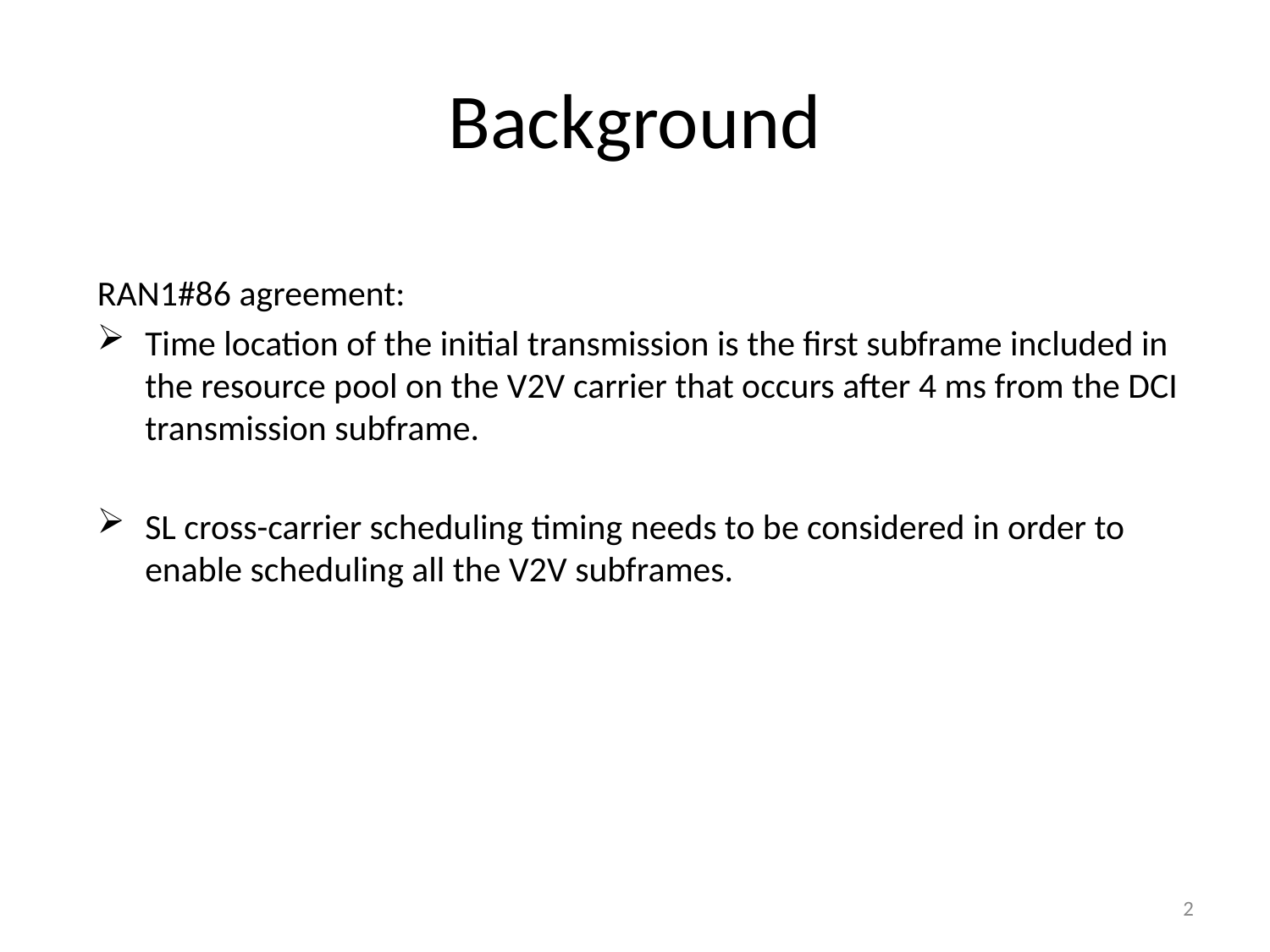

# Background
RAN1#86 agreement:
Time location of the initial transmission is the first subframe included in the resource pool on the V2V carrier that occurs after 4 ms from the DCI transmission subframe.

SL cross-carrier scheduling timing needs to be considered in order to enable scheduling all the V2V subframes.
2